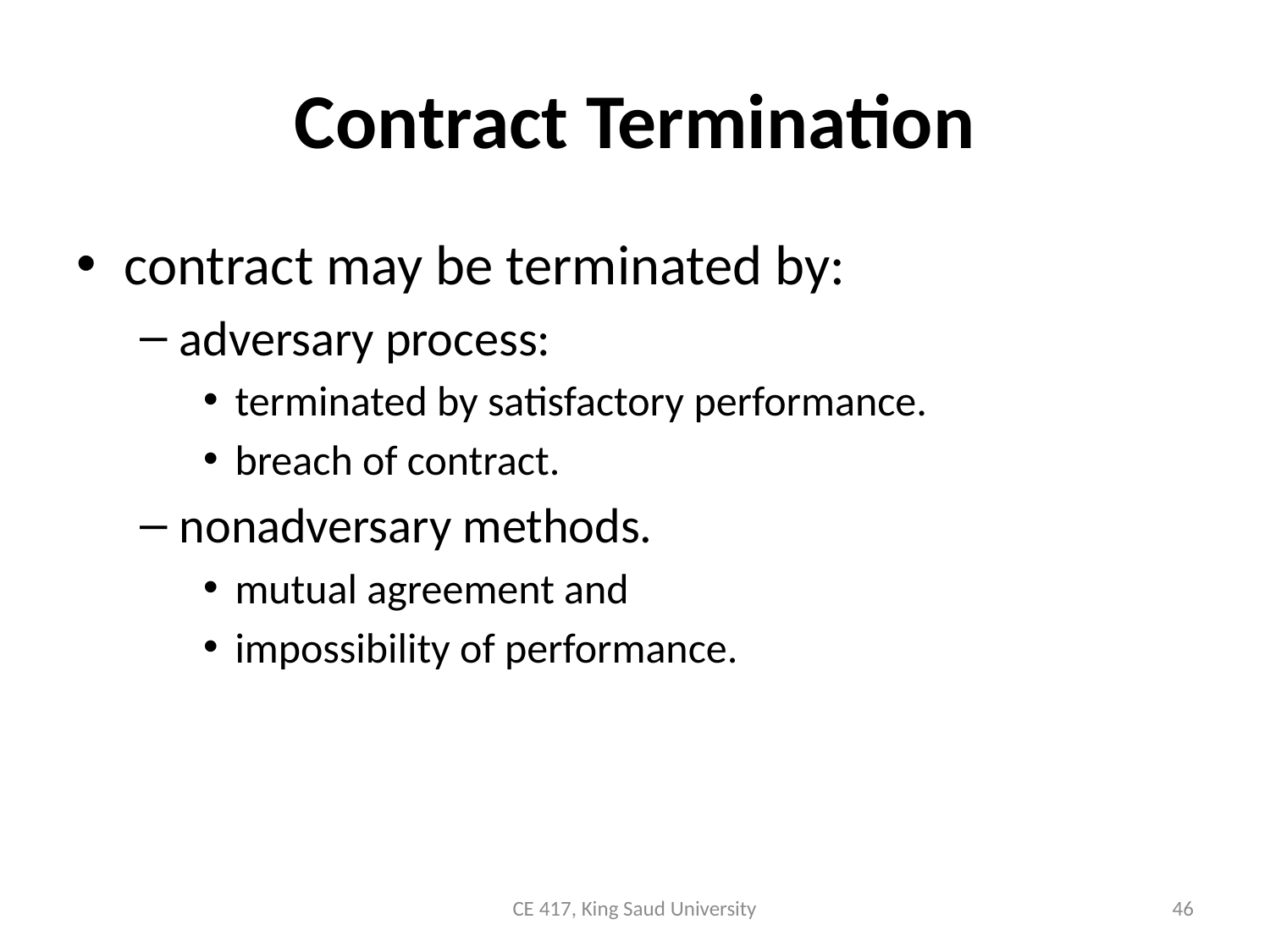

# Contract Termination
contract may be terminated by:
adversary process:
terminated by satisfactory performance.
breach of contract.
nonadversary methods.
mutual agreement and
impossibility of performance.
CE 417, King Saud University
46